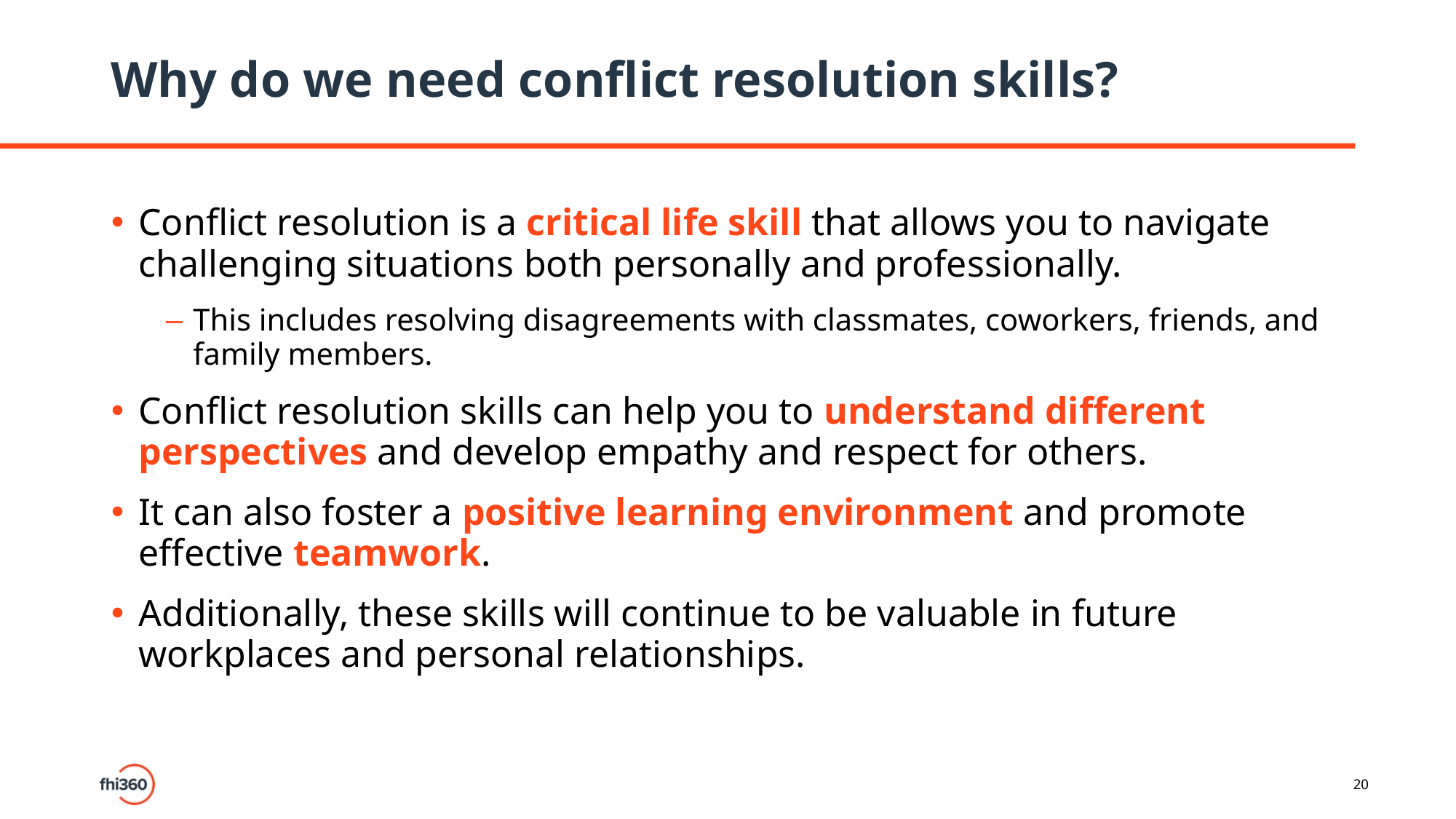

# Why do we need conflict resolution skills?
Conflict resolution is a critical life skill that allows you to navigate challenging situations both personally and professionally.
This includes resolving disagreements with classmates, coworkers, friends, and family members.
Conflict resolution skills can help you to understand different perspectives and develop empathy and respect for others.
It can also foster a positive learning environment and promote effective teamwork.
Additionally, these skills will continue to be valuable in future workplaces and personal relationships.